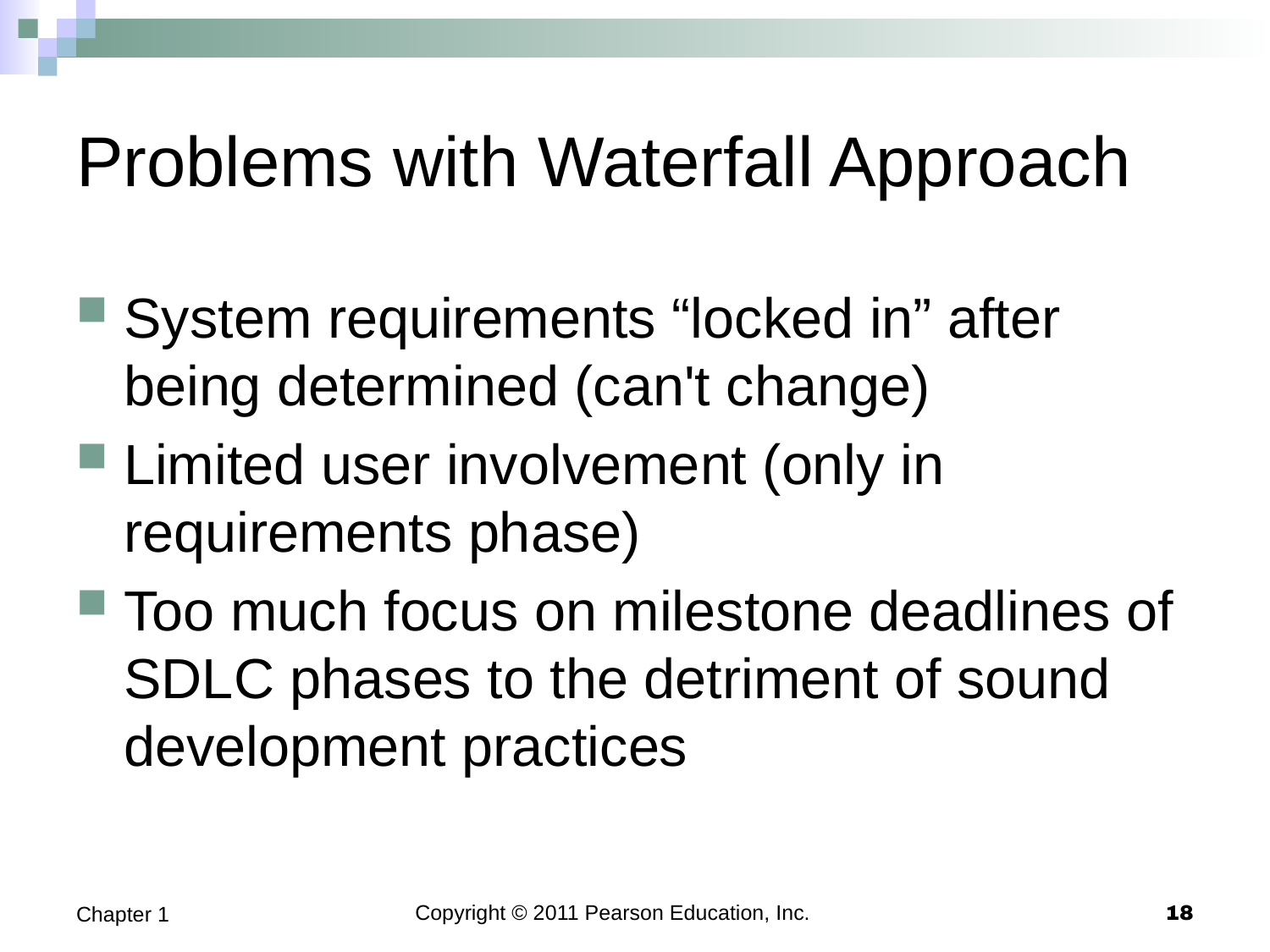

# Problems with Waterfall Approach
System requirements “locked in” after being determined (can't change)
Limited user involvement (only in requirements phase)
Too much focus on milestone deadlines of SDLC phases to the detriment of sound development practices
Chapter 1
Copyright © 2011 Pearson Education, Inc.
18